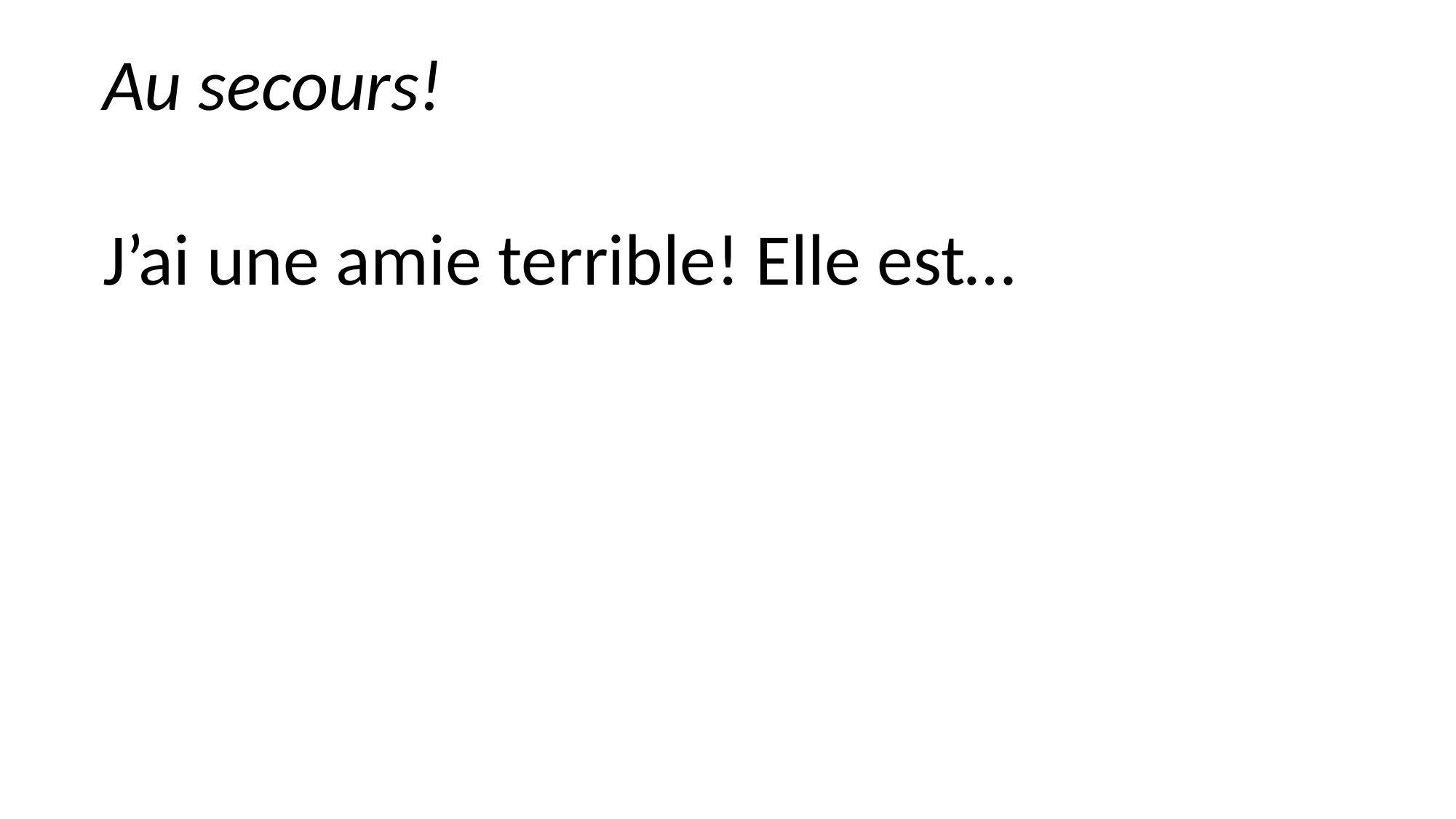

Au secours!

J’ai une amie terrible! Elle est…